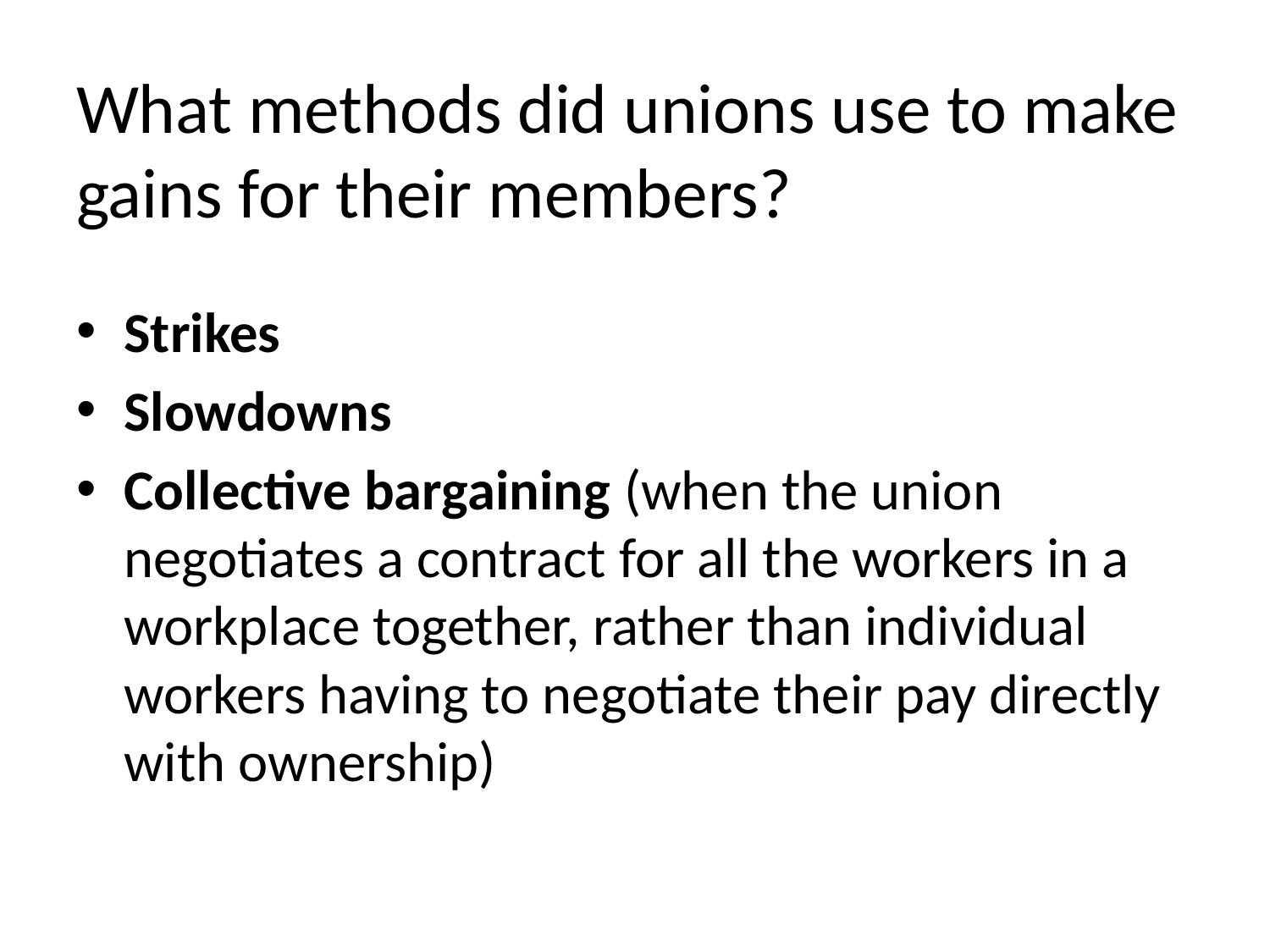

# What methods did unions use to make gains for their members?
Strikes
Slowdowns
Collective bargaining (when the union negotiates a contract for all the workers in a workplace together, rather than individual workers having to negotiate their pay directly with ownership)